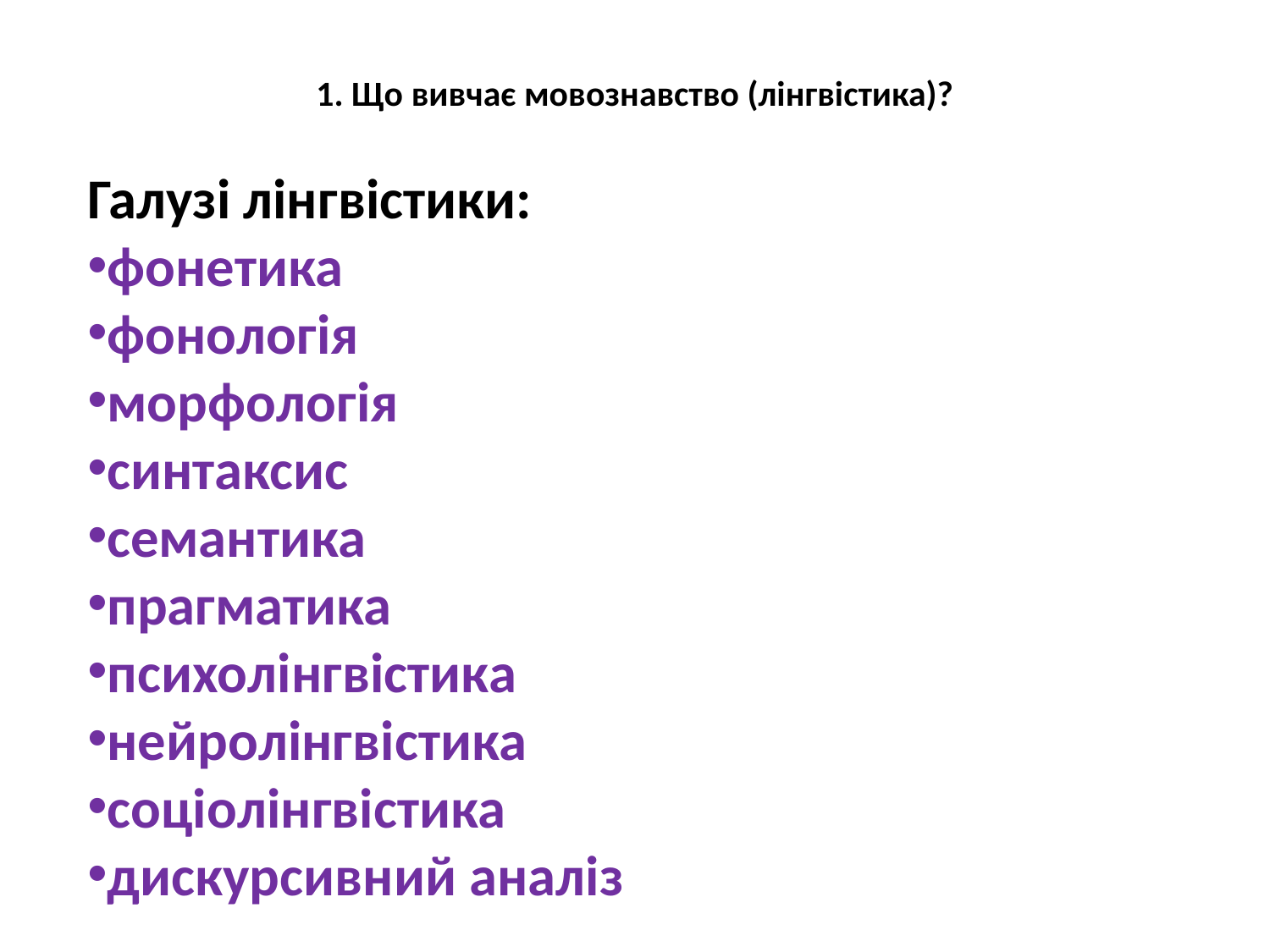

1. Що вивчає мовознавство (лінгвістика)?
Галузі лінгвістики:
фонетика
фонологія
морфологія
синтаксис
семантика
прагматика
психолінгвістика
нейролінгвістика
соціолінгвістика
дискурсивний аналіз